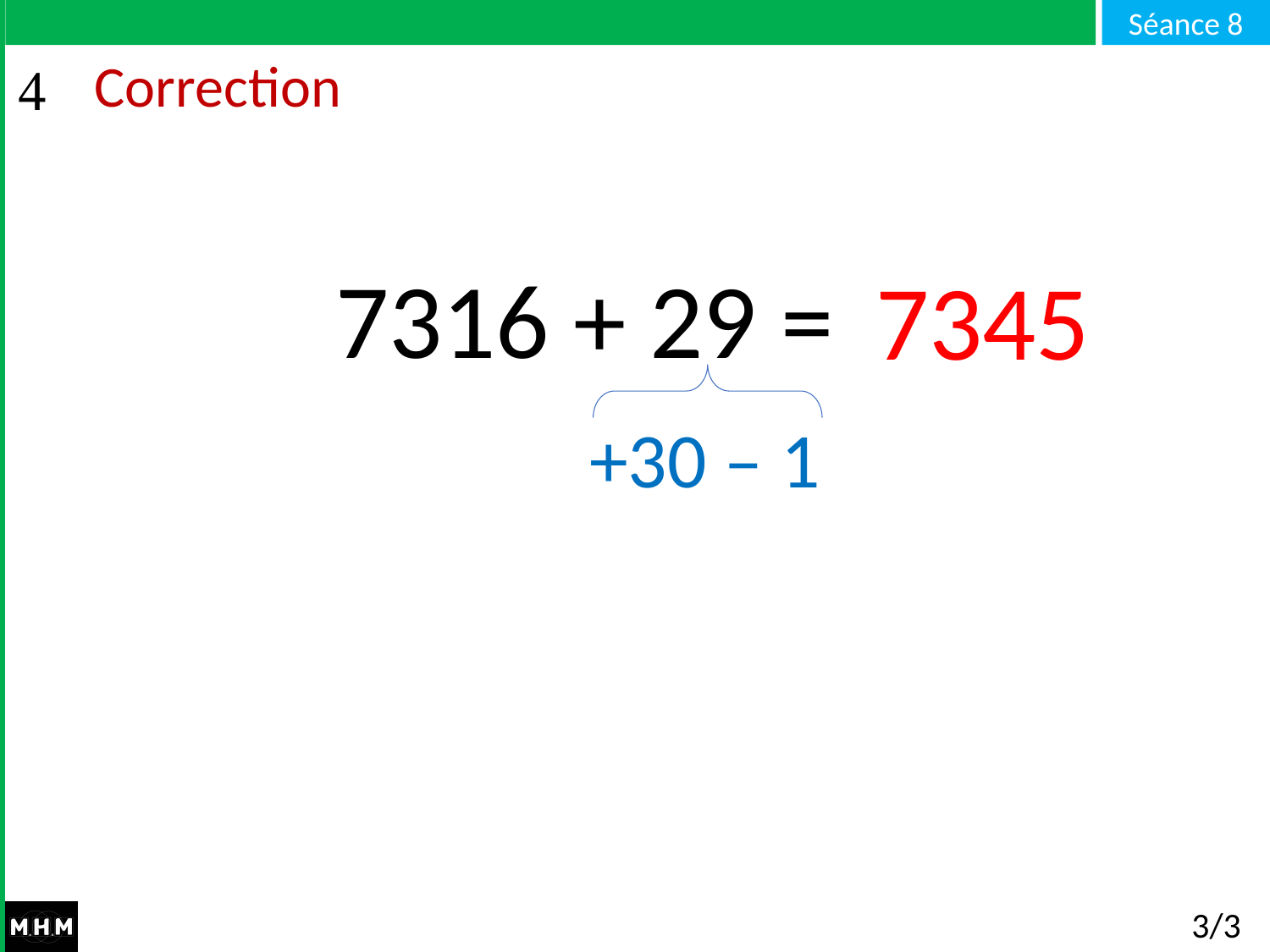

# Correction
7316 + 29 =
7345

+30 – 1
3/3